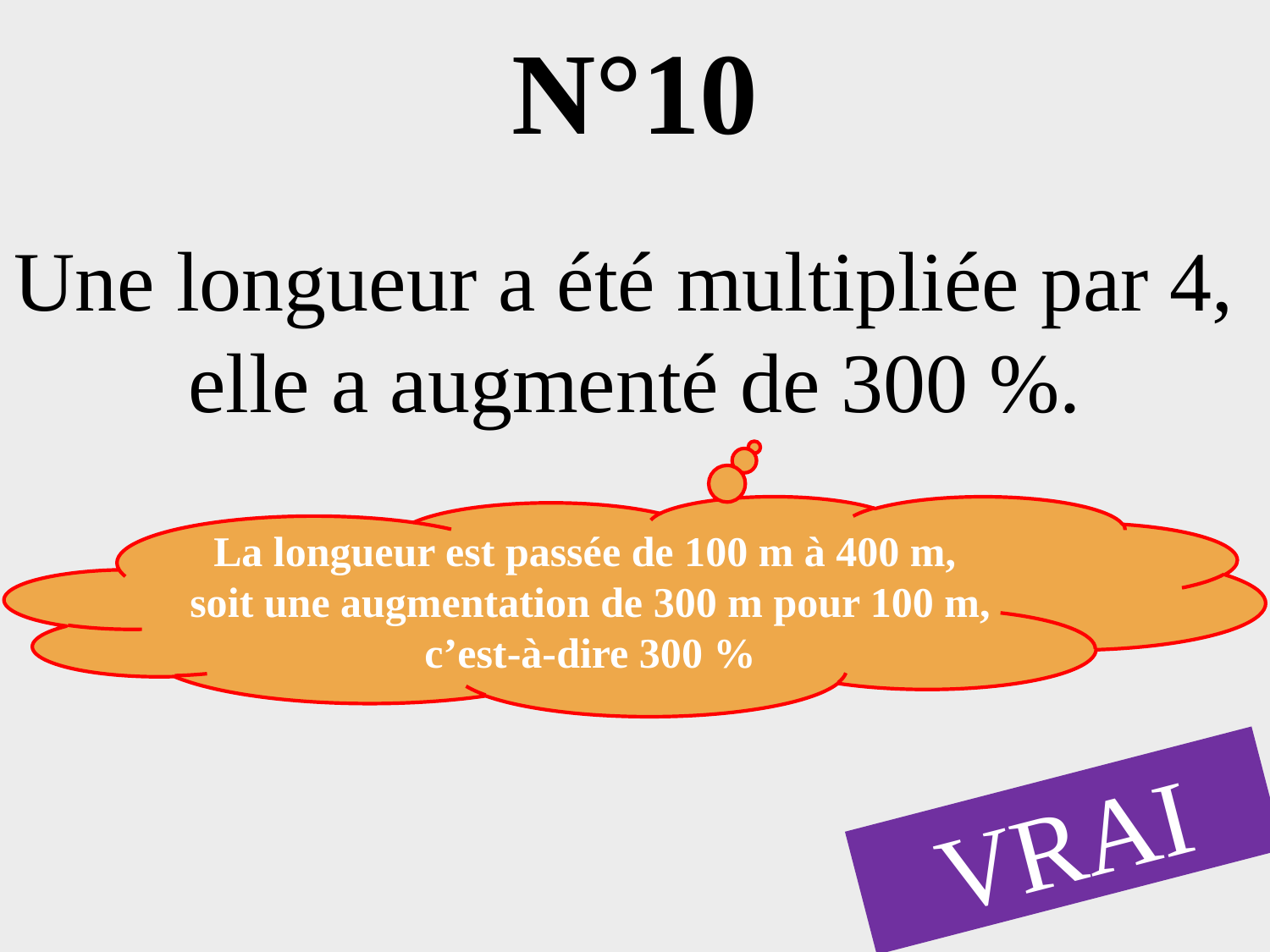

# N°10
Une longueur a été multipliée par 4,
elle a augmenté de 300 %.
La longueur est passée de 100 m à 400 m,
soit une augmentation de 300 m pour 100 m, c’est-à-dire 300 %
VRAI